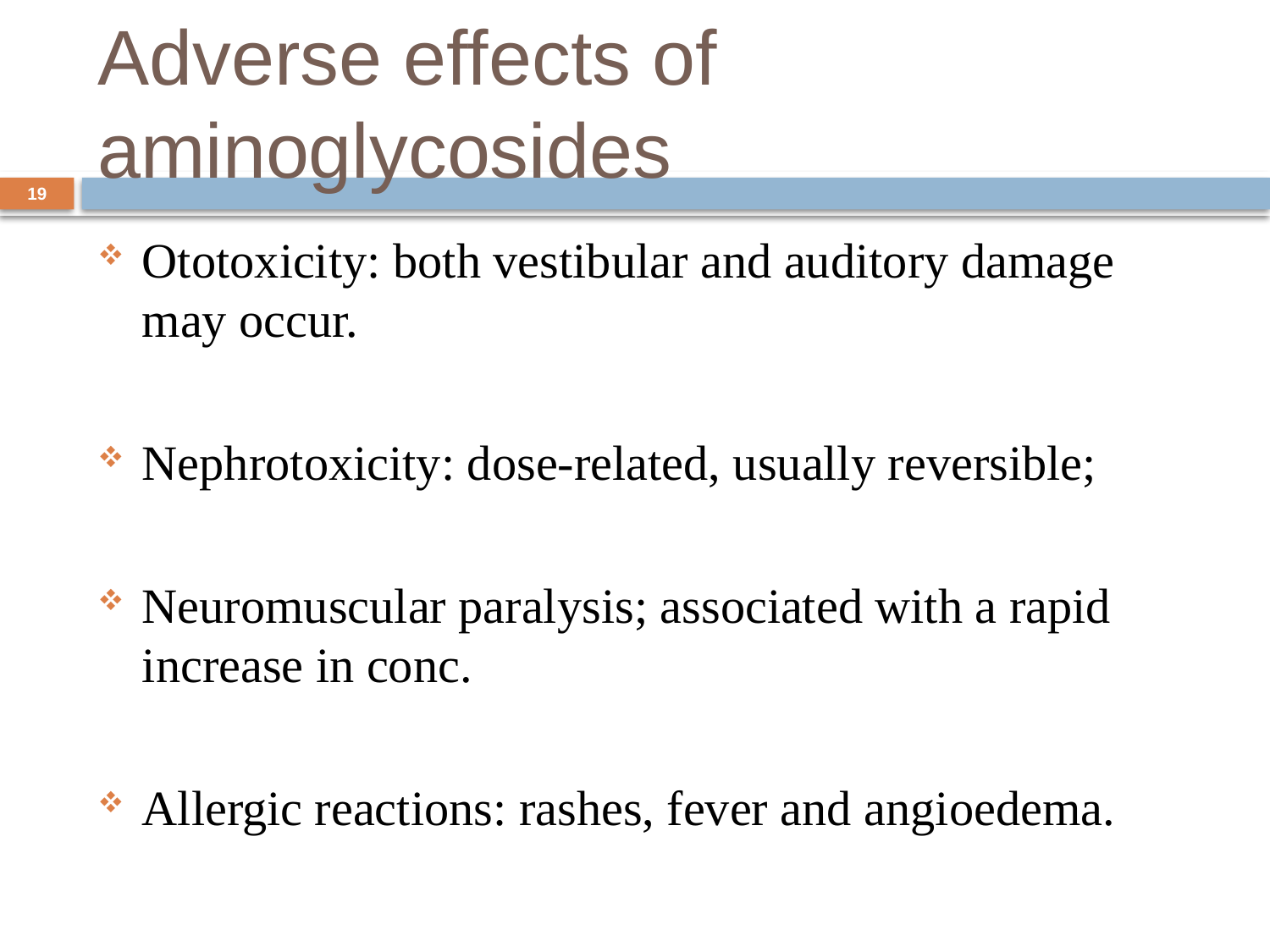

# Adverse effects of aminoglycosides
19
Ototoxicity: both vestibular and auditory damage may occur.

Nephrotoxicity: dose-related, usually reversible;

Neuromuscular paralysis; associated with a rapid increase in conc.

Allergic reactions: rashes, fever and angioedema.